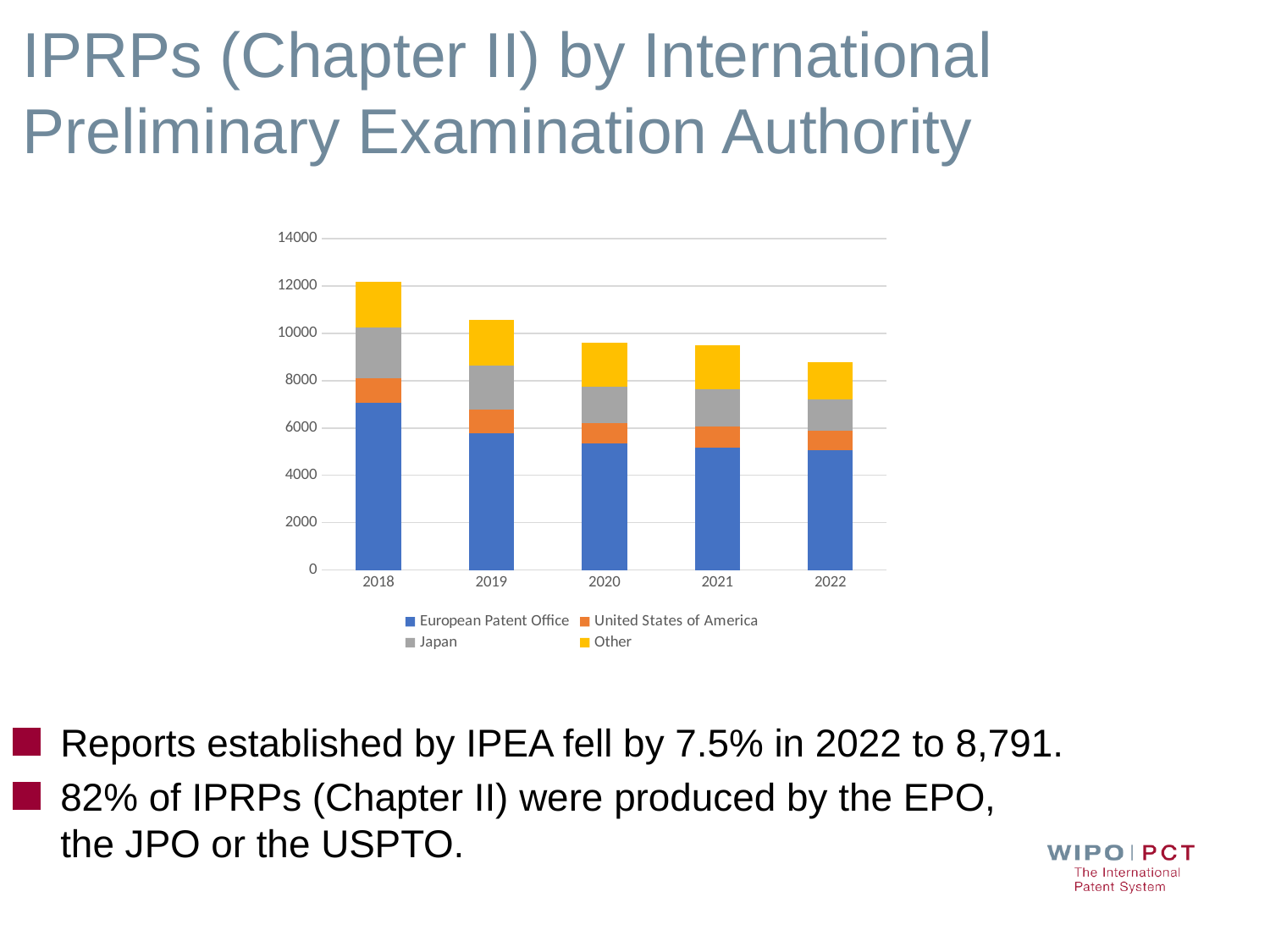

# IPRPs (Chapter II) by International Preliminary Examination Authority

### Chart

| Category | European Patent Office | United States of America | Japan | Other |
|---|---|---|---|---|
| 2018 | 7070.0 | 1018.0 | 2160.0 | 1926.0 |
| 2019 | 5766.0 | 1010.0 | 1880.0 | 1901.0 |
| 2020 | 5333.0 | 875.0 | 1554.0 | 1852.0 |
| 2021 | 5182.0 | 894.0 | 1577.0 | 1851.0 |
| 2022 | 5069.0 | 806.0 | 1335.0 | 1581.0 |
Reports established by IPEA fell by 7.5% in 2022 to 8,791.
82% of IPRPs (Chapter II) were produced by the EPO,
the JPO or the USPTO.